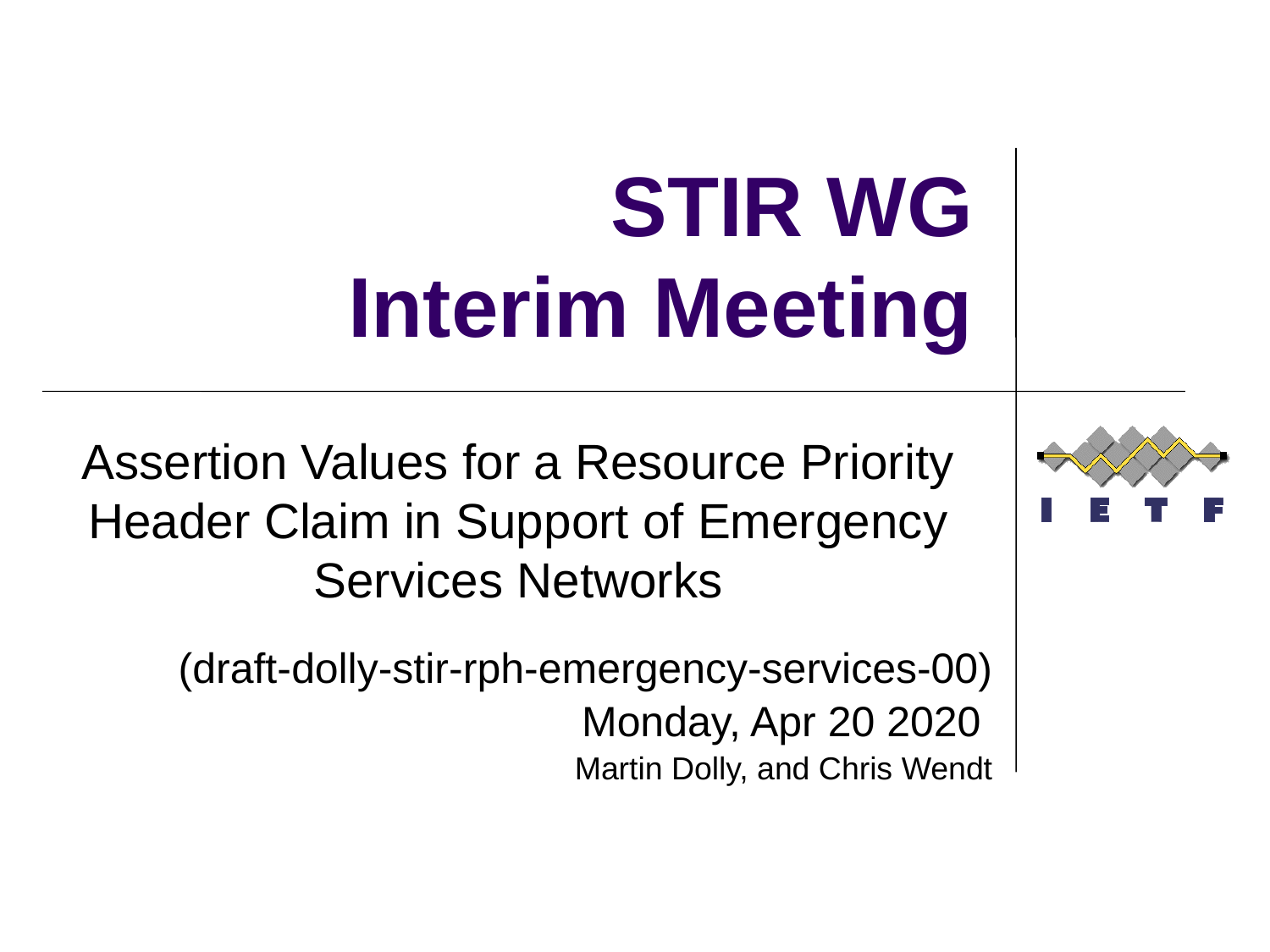

# STIR WG Interim Meeting
Assertion Values for a Resource Priority Header Claim in Support of Emergency Services Networks
(draft-dolly-stir-rph-emergency-services-00)
Monday, Apr 20 2020
Martin Dolly, and Chris Wendt